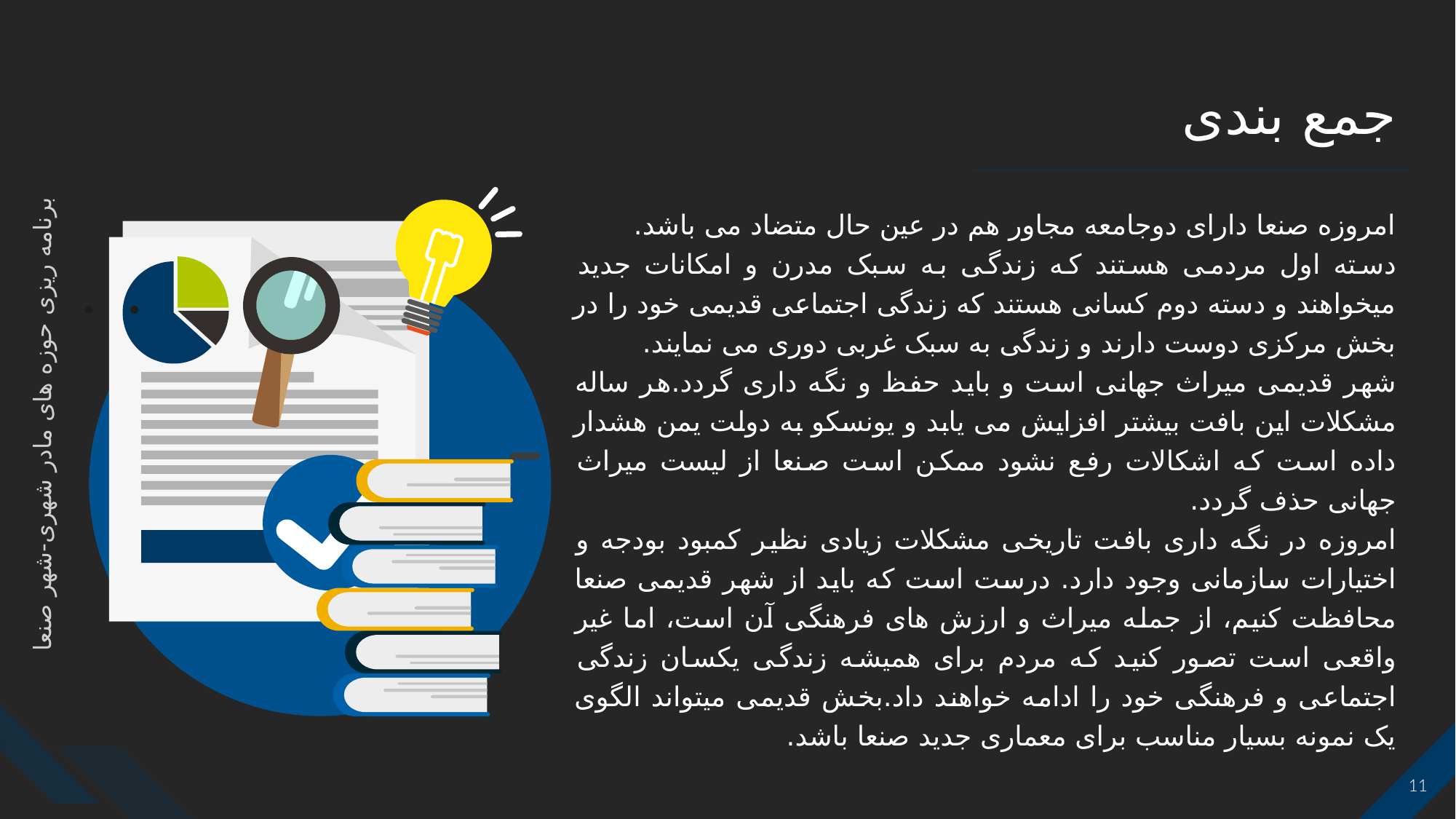

جمع بندی

امروزه صنعا دارای دوجامعه مجاور هم در عین حال متضاد می باشد.
دسته اول مردمی هستند که زندگی به سبک مدرن و امکانات جدید میخواهند و دسته دوم کسانی هستند که زندگی اجتماعی قدیمی خود را در بخش مرکزی دوست دارند و زندگی به سبک غربی دوری می نمایند.
شهر قدیمی میراث جهانی است و باید حفظ و نگه داری گردد.هر ساله مشکلات این بافت بیشتر افزایش می یابد و یونسکو به دولت یمن هشدار داده است که اشکالات رفع نشود ممکن است صنعا از لیست میراث جهانی حذف گردد.
امروزه در نگه داری بافت تاریخی مشکلات زیادی نظیر کمبود بودجه و اختیارات سازمانی وجود دارد. درست است که باید از شهر قدیمی صنعا محافظت کنیم، از جمله میراث و ارزش های فرهنگی آن است، اما غیر واقعی است تصور کنید که مردم برای همیشه زندگی یکسان زندگی اجتماعی و فرهنگی خود را ادامه خواهند داد.بخش قدیمی میتواند الگوی یک نمونه بسیار مناسب برای معماری جدید صنعا باشد.
برنامه ریزی حوزه های مادر شهری-شهر صنعا